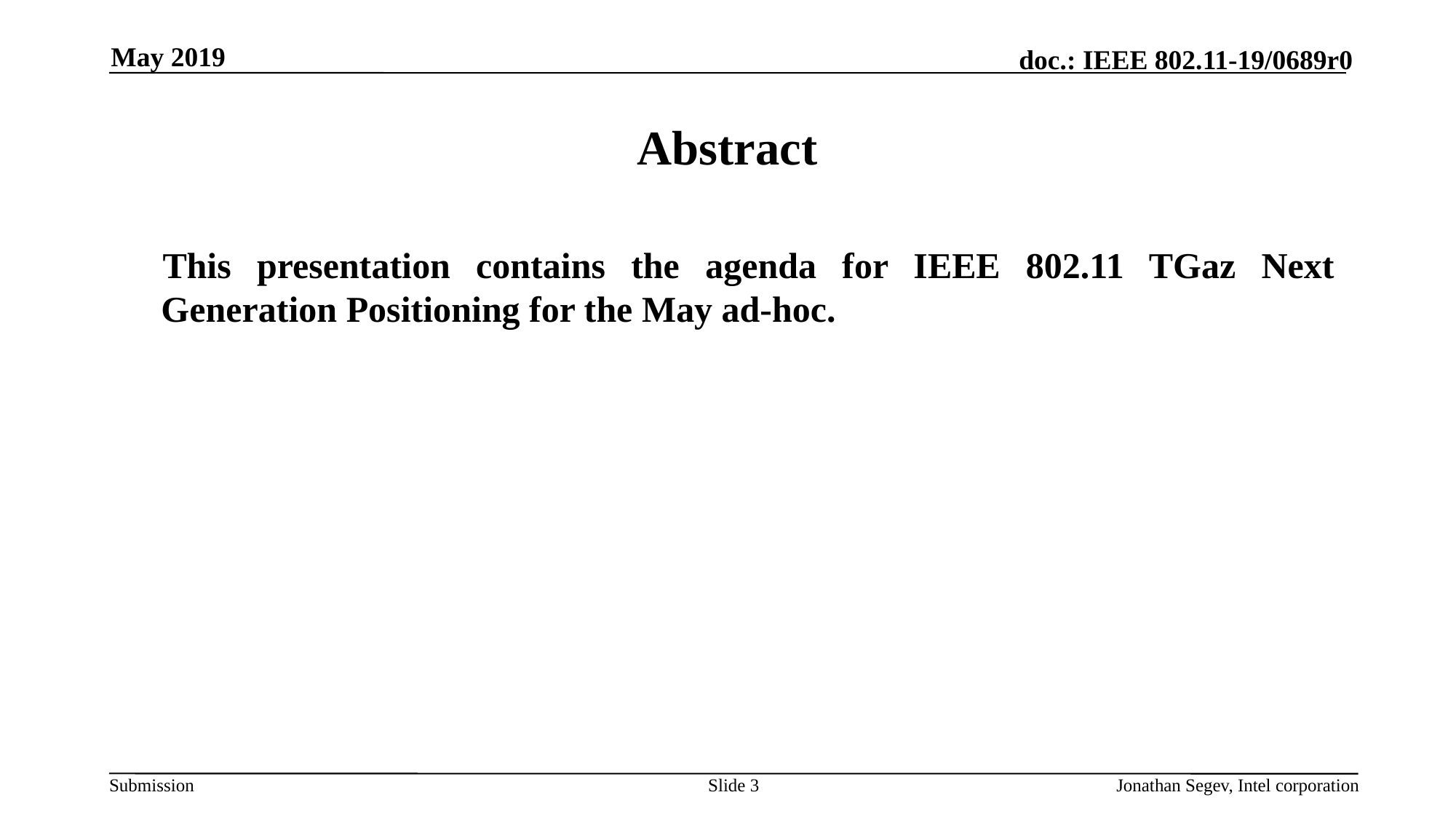

May 2019
# Abstract
This presentation contains the agenda for IEEE 802.11 TGaz Next Generation Positioning for the May ad-hoc.

Slide 3
Jonathan Segev, Intel corporation